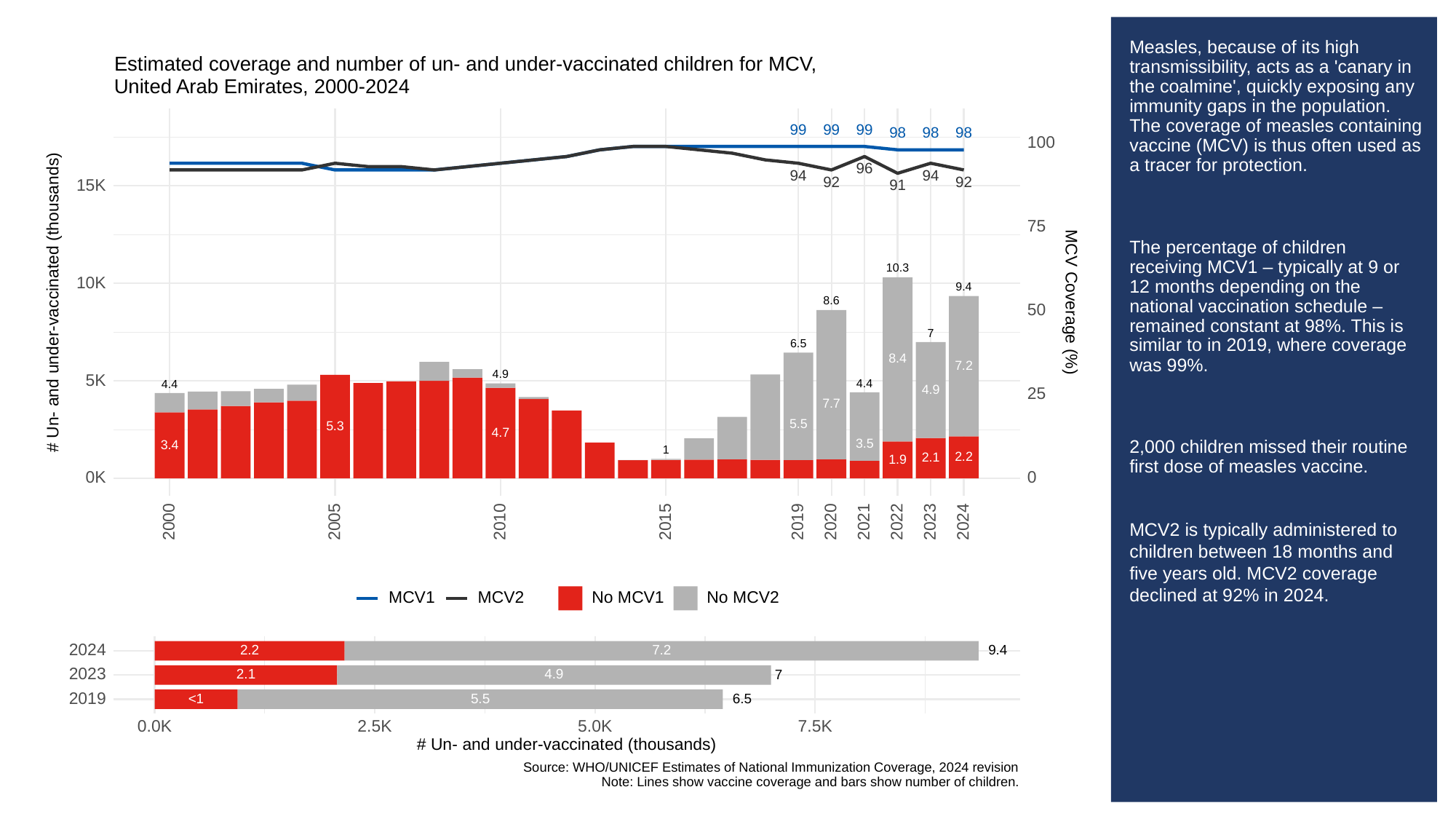

# Measles, because of its high transmissibility, acts as a 'canary in the coalmine', quickly exposing any immunity gaps in the population. The coverage of measles containing vaccine (MCV) is thus often used as a tracer for protection.

The percentage of children receiving MCV1 – typically at 9 or 12 months depending on the national vaccination schedule – remained constant at 98%. This is similar to in 2019, where coverage was 99%.

2,000 children missed their routine first dose of measles vaccine.

MCV2 is typically administered to children between 18 months and five years old. MCV2 coverage declined at 92% in 2024.

Estimated coverage and number of un- and under-vaccinated children for MCV,
United Arab Emirates, 2000-2024

99
99
99
98
98
98
100

96
94
94
92
92
15K
91

75

10.3
10K

9.4

# Un- and under-vaccinated (thousands)
MCV Coverage (%)

8.6
50

7

6.5

8.4
7.2

4.9

5K

4.4
4.4

4.9

25

7.7

5.5
5.3
4.7

3.5
3.4

1
2.2
2.1
1.9

0K
0

2023
2000
2005
2010
2015
2019
2020
2021
2022
2024

MCV1
MCV2
No MCV1
No MCV2

2024
9.4
2.2
7.2

2023
4.9
2.1
7

2019
6.5
<1
5.5

0.0K
2.5K
5.0K
7.5K
# Un- and under-vaccinated (thousands)
Source: WHO/UNICEF Estimates of National Immunization Coverage, 2024 revision
Note: Lines show vaccine coverage and bars show number of children.